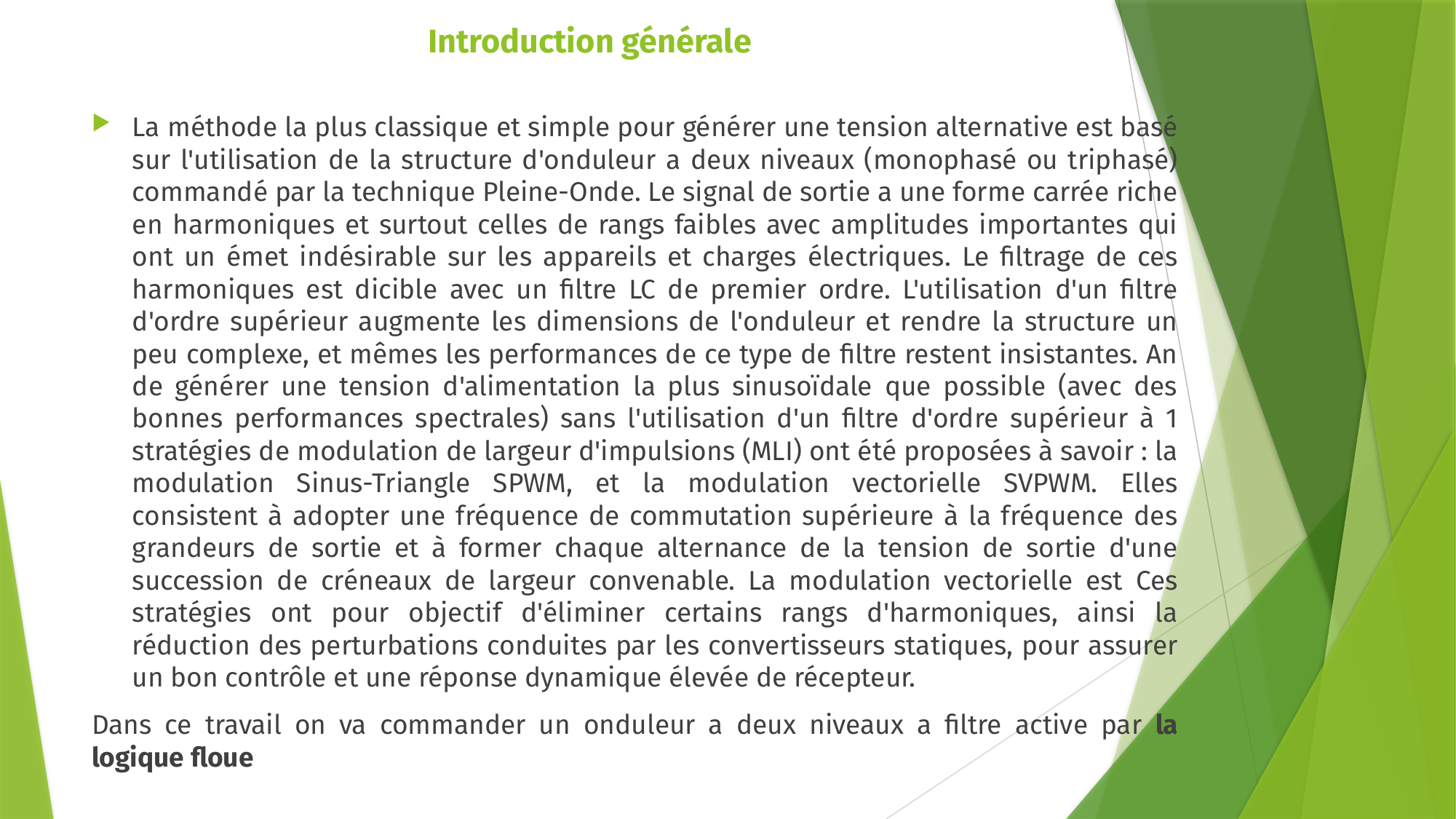

# Introduction générale
La méthode la plus classique et simple pour générer une tension alternative est basé sur l'utilisation de la structure d'onduleur a deux niveaux (monophasé ou triphasé) commandé par la technique Pleine-Onde. Le signal de sortie a une forme carrée riche en harmoniques et surtout celles de rangs faibles avec amplitudes importantes qui ont un émet indésirable sur les appareils et charges électriques. Le filtrage de ces harmoniques est dicible avec un filtre LC de premier ordre. L'utilisation d'un filtre d'ordre supérieur augmente les dimensions de l'onduleur et rendre la structure un peu complexe, et mêmes les performances de ce type de filtre restent insistantes. An de générer une tension d'alimentation la plus sinusoïdale que possible (avec des bonnes performances spectrales) sans l'utilisation d'un filtre d'ordre supérieur à 1 stratégies de modulation de largeur d'impulsions (MLI) ont été proposées à savoir : la modulation Sinus-Triangle SPWM, et la modulation vectorielle SVPWM. Elles consistent à adopter une fréquence de commutation supérieure à la fréquence des grandeurs de sortie et à former chaque alternance de la tension de sortie d'une succession de créneaux de largeur convenable. La modulation vectorielle est Ces stratégies ont pour objectif d'éliminer certains rangs d'harmoniques, ainsi la réduction des perturbations conduites par les convertisseurs statiques, pour assurer un bon contrôle et une réponse dynamique élevée de récepteur.
Dans ce travail on va commander un onduleur a deux niveaux a filtre active par la logique floue